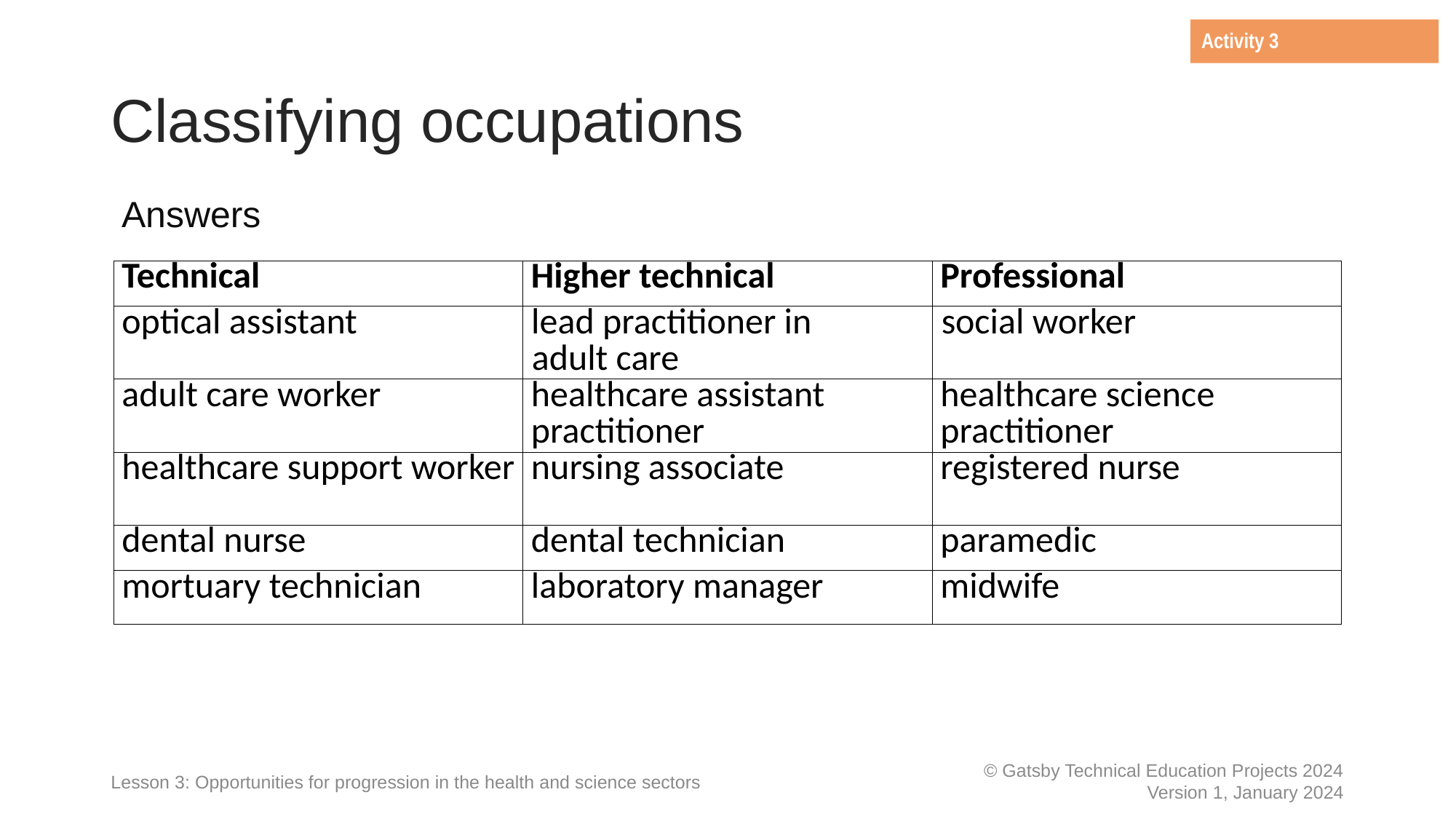

Activity 3
# Classifying occupations
Answers
| Technical | Higher technical | Professional |
| --- | --- | --- |
| optical assistant | lead practitioner in adult care | social worker |
| adult care worker | healthcare assistant practitioner | healthcare science practitioner |
| healthcare support worker | nursing associate | registered nurse |
| dental nurse | dental technician | paramedic |
| mortuary technician | laboratory manager | midwife |
Lesson 3: Opportunities for progression in the health and science sectors